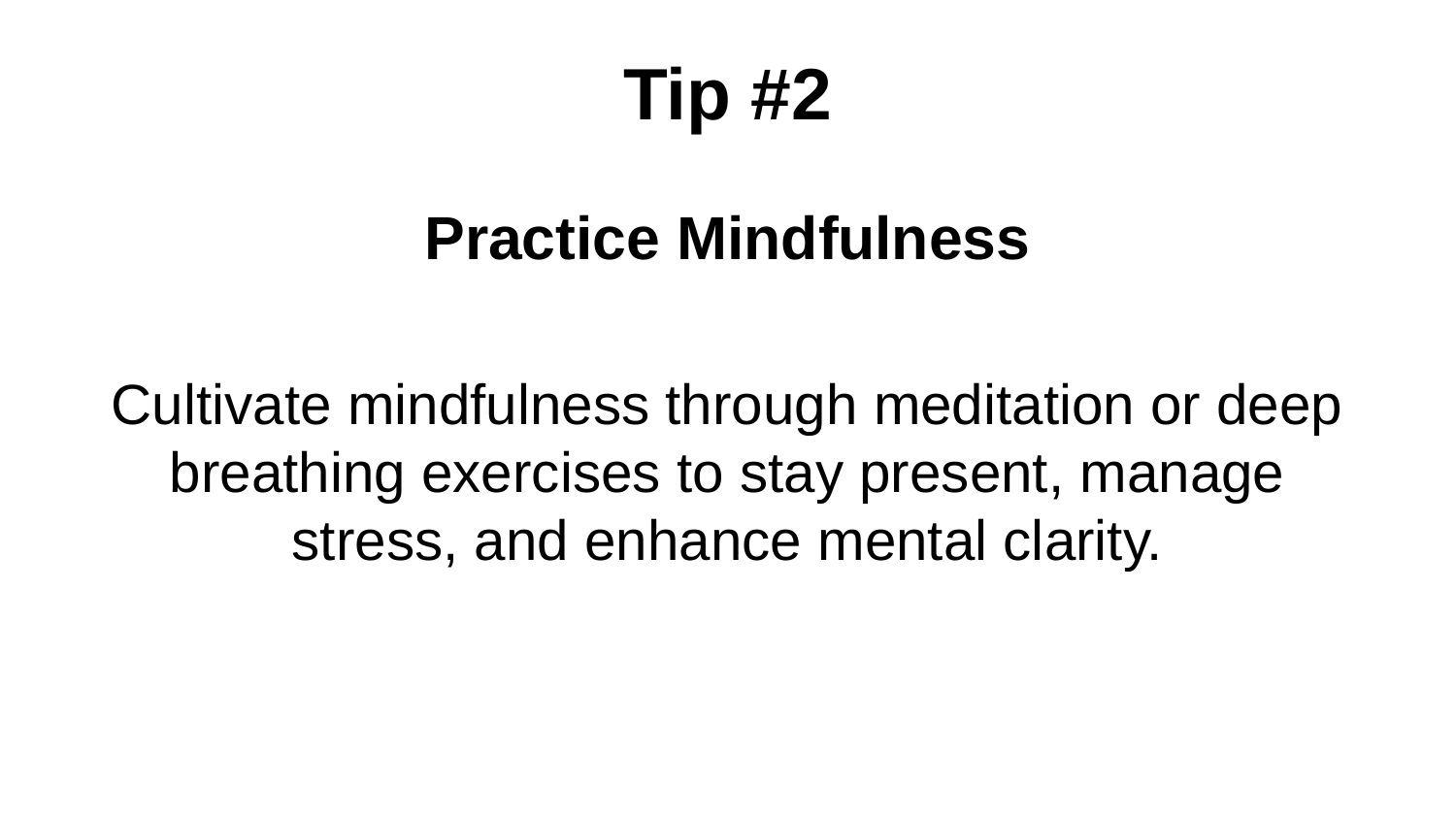

# Tip #2

Practice Mindfulness

Cultivate mindfulness through meditation or deep breathing exercises to stay present, manage stress, and enhance mental clarity.